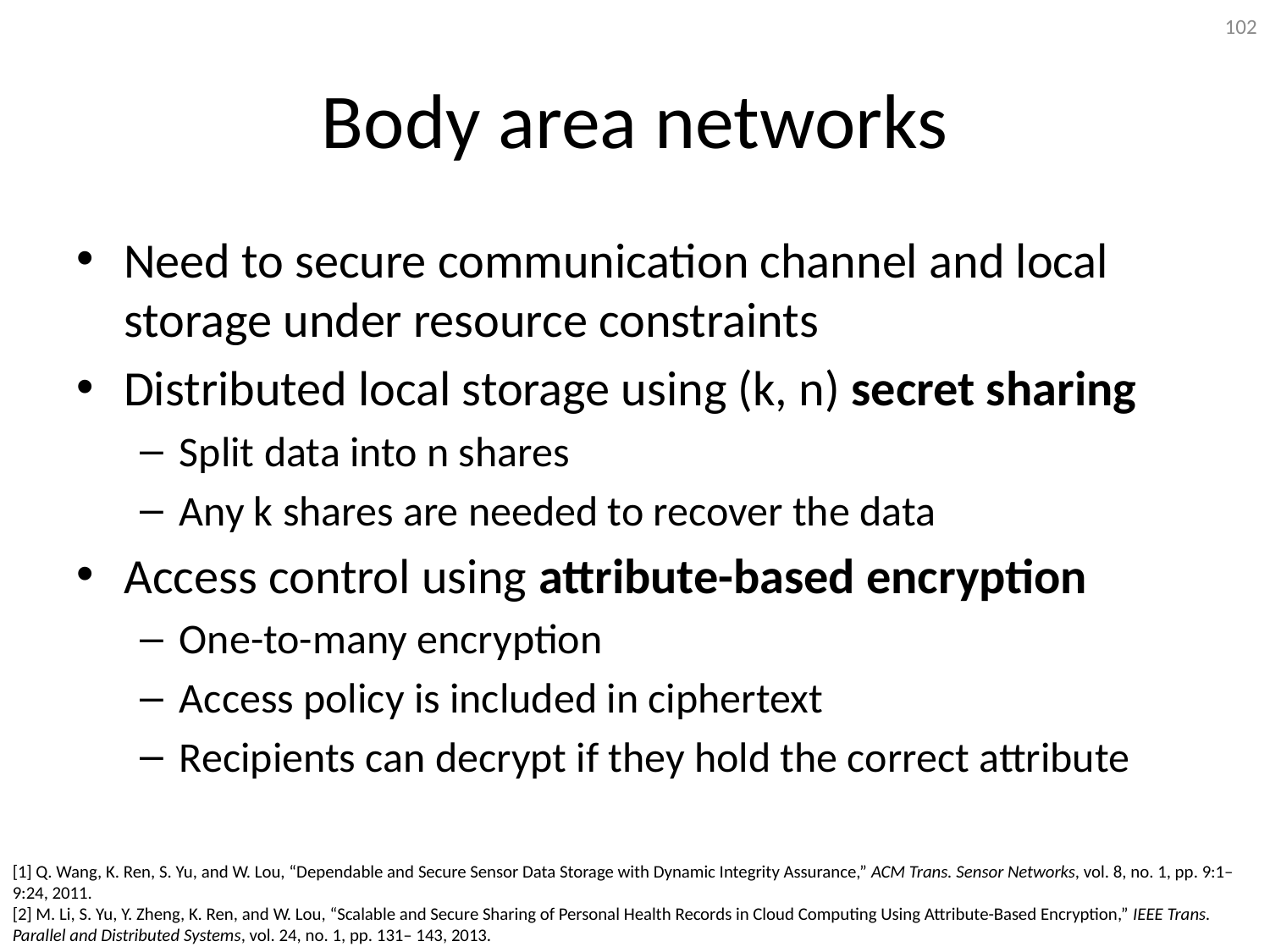

102
# Body area networks
Need to secure communication channel and local storage under resource constraints
Distributed local storage using (k, n) secret sharing
Split data into n shares
Any k shares are needed to recover the data
Access control using attribute-based encryption
One-to-many encryption
Access policy is included in ciphertext
Recipients can decrypt if they hold the correct attribute
[1] Q. Wang, K. Ren, S. Yu, and W. Lou, “Dependable and Secure Sensor Data Storage with Dynamic Integrity Assurance,” ACM Trans. Sensor Networks, vol. 8, no. 1, pp. 9:1–9:24, 2011.
[2] M. Li, S. Yu, Y. Zheng, K. Ren, and W. Lou, “Scalable and Secure Sharing of Personal Health Records in Cloud Computing Using Attribute-Based Encryption,” IEEE Trans. Parallel and Distributed Systems, vol. 24, no. 1, pp. 131– 143, 2013.